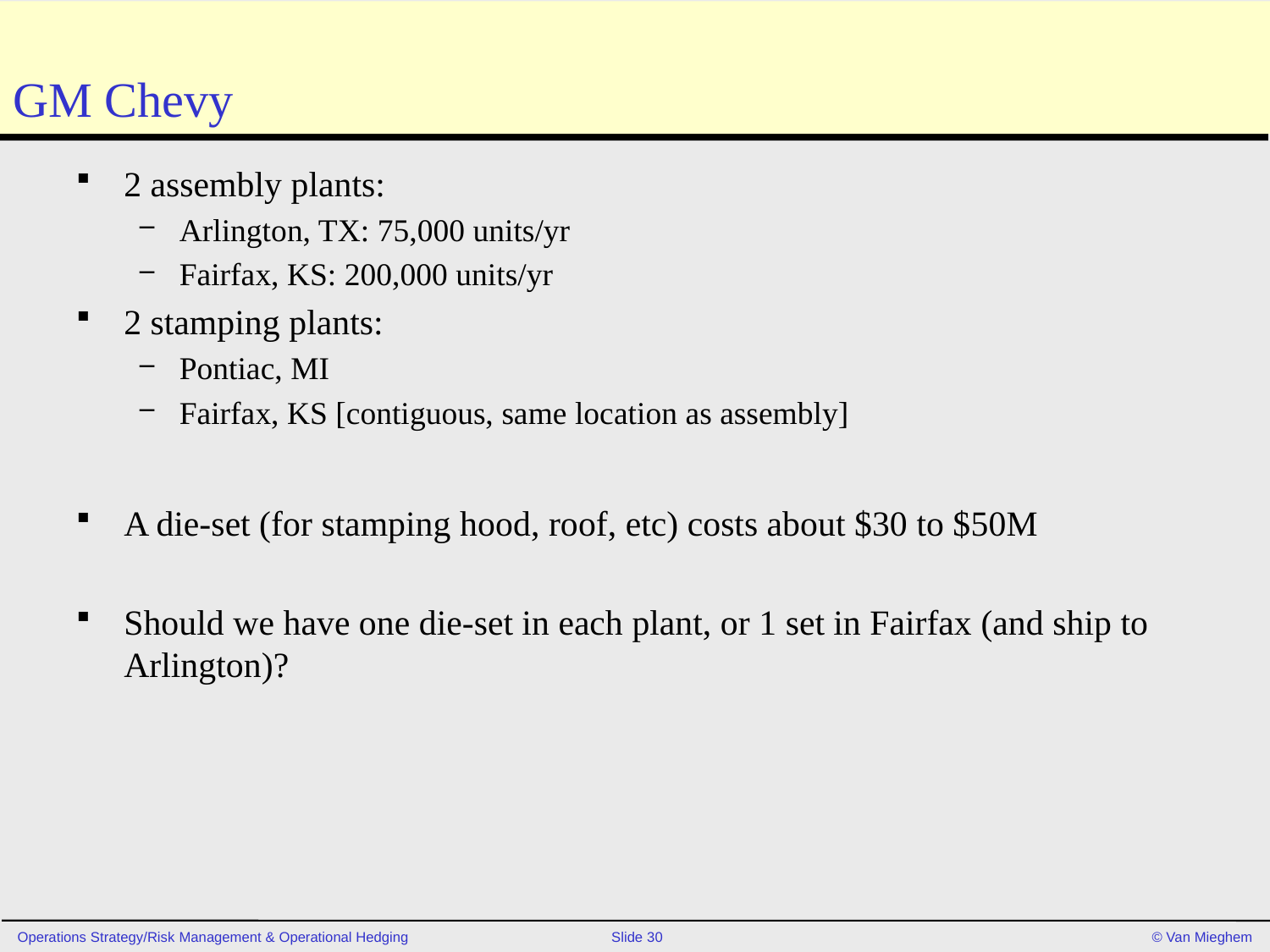

# GM Chevy
2 assembly plants:
Arlington, TX: 75,000 units/yr
Fairfax, KS: 200,000 units/yr
2 stamping plants:
Pontiac, MI
Fairfax, KS [contiguous, same location as assembly]

A die-set (for stamping hood, roof, etc) costs about $30 to $50M

Should we have one die-set in each plant, or 1 set in Fairfax (and ship to Arlington)?